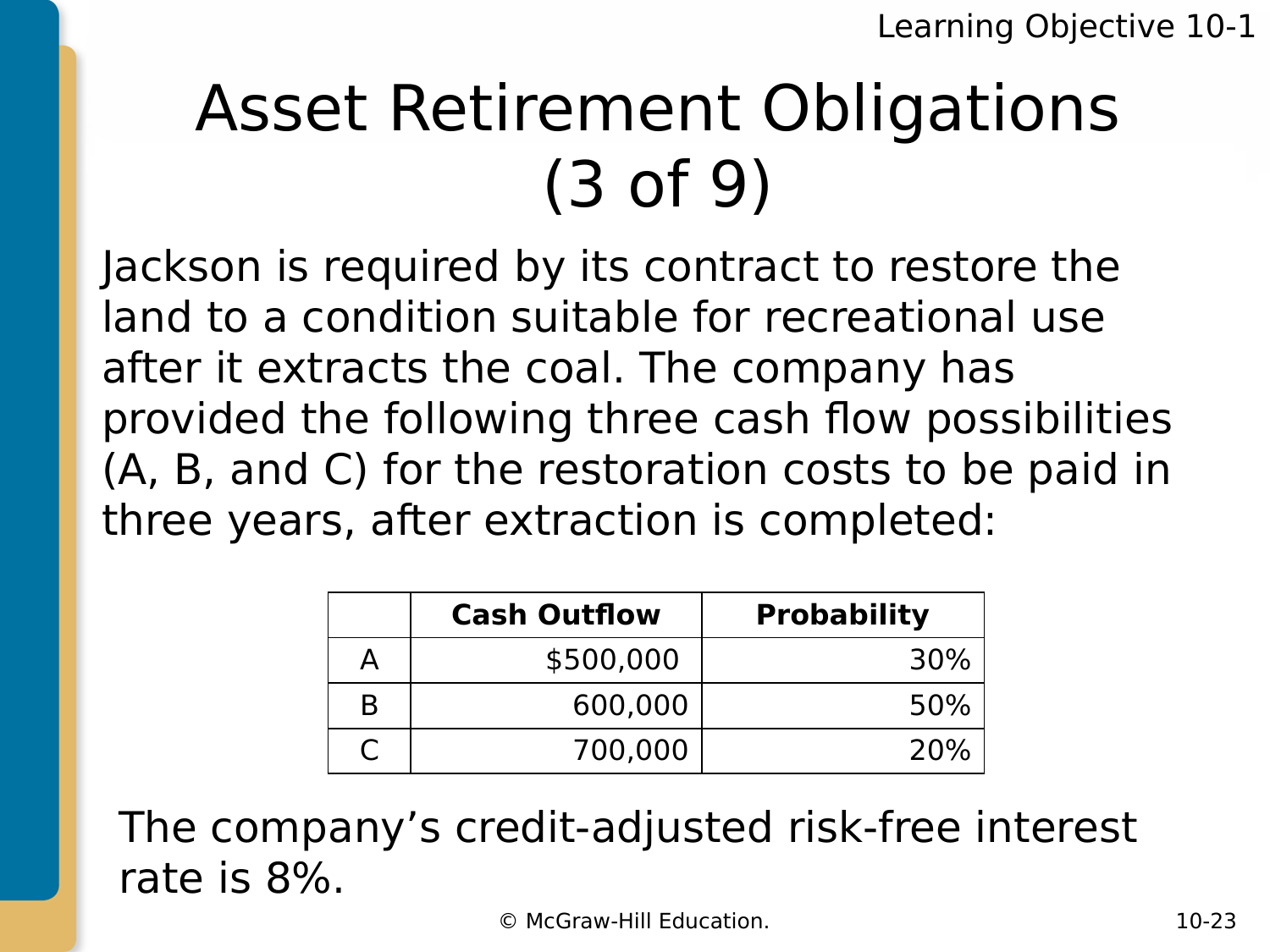

Learning Objective 10-1
# Asset Retirement Obligations (3 of 9)
Jackson is required by its contract to restore the land to a condition suitable for recreational use after it extracts the coal. The company has provided the following three cash flow possibilities (A, B, and C) for the restoration costs to be paid in three years, after extraction is completed:
|  | Cash Outflow | Probability |
| --- | --- | --- |
| A | $500,000 | 30% |
| B | 600,000 | 50% |
| C | 700,000 | 20% |
The company’s credit-adjusted risk-free interest rate is 8%.